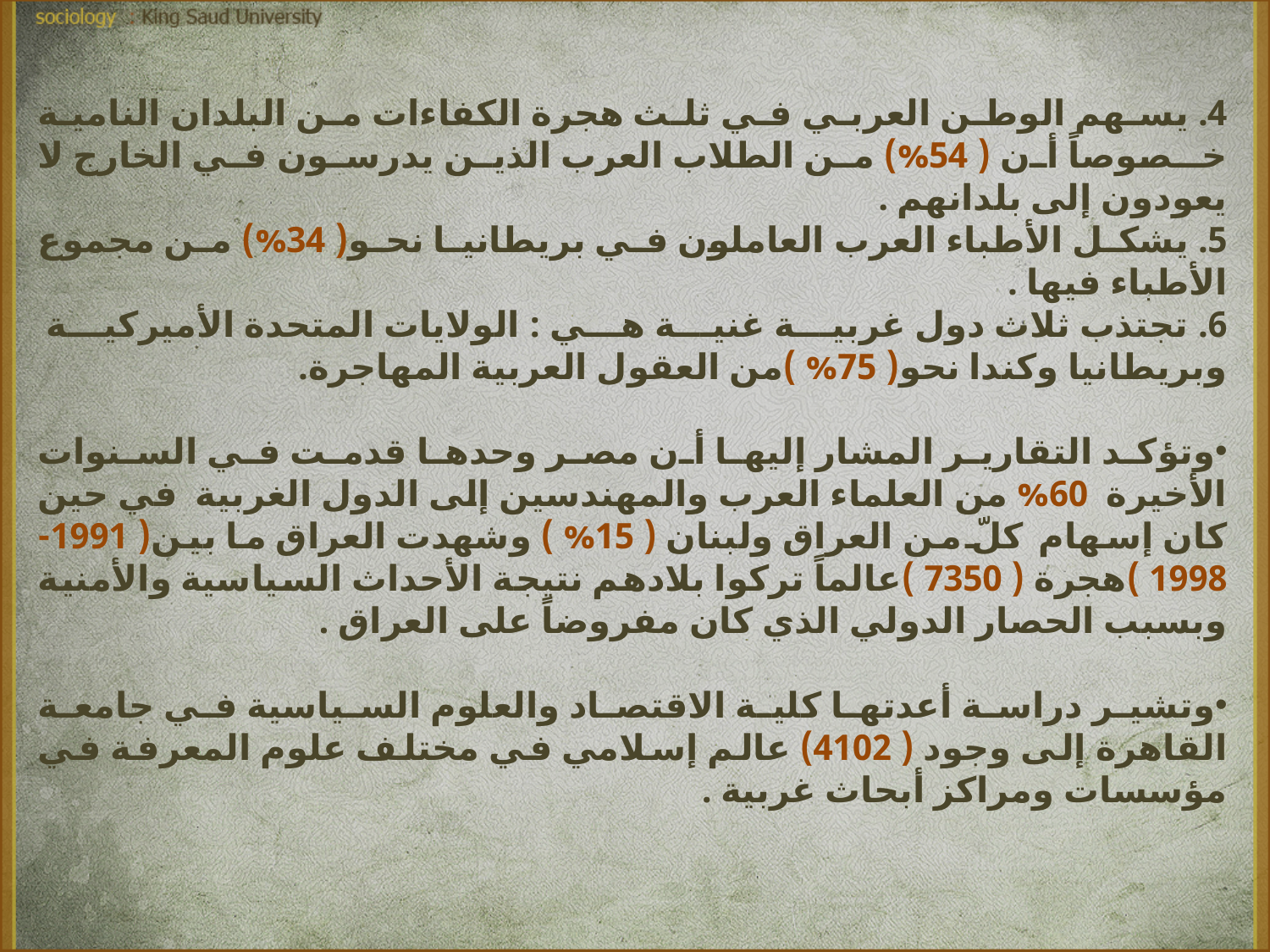

4. يسهم الوطن العربي في ثلث هجرة الكفاءات من البلدان النامية خـصوصاً أن ( 54%) من الطلاب العرب الذين يدرسون في الخارج لا يعودون إلى بلدانهم .
5. يشكل الأطباء العرب العاملون في بريطانيا نحو( 34%) من مجموع الأطباء فيها .
6. تجتذب ثلاث دول غربية غنية هي : الولايات المتحدة الأميركية  وبريطانيا وكندا نحو( 75% )من العقول العربية المهاجرة.

وتؤكد التقارير المشار إليها أن مصر وحدها قدمت في السنوات الأخيرة  60% من العلماء العرب والمهندسين إلى الدول الغربية  في حين كان إسهام كلّ من العراق ولبنان ( 15% ) وشهدت العراق ما بين( 1991- 1998 )هجرة ( 7350 )عالماً تركوا بلادهم نتيجة الأحداث السياسية والأمنية وبسبب الحصار الدولي الذي كان مفروضاً على العراق .

وتشير دراسة أعدتها كلية الاقتصاد والعلوم السياسية في جامعة القاهرة إلى وجود ( 4102) عالم إسلامي في مختلف علوم المعرفة في مؤسسات ومراكز أبحاث غربية .